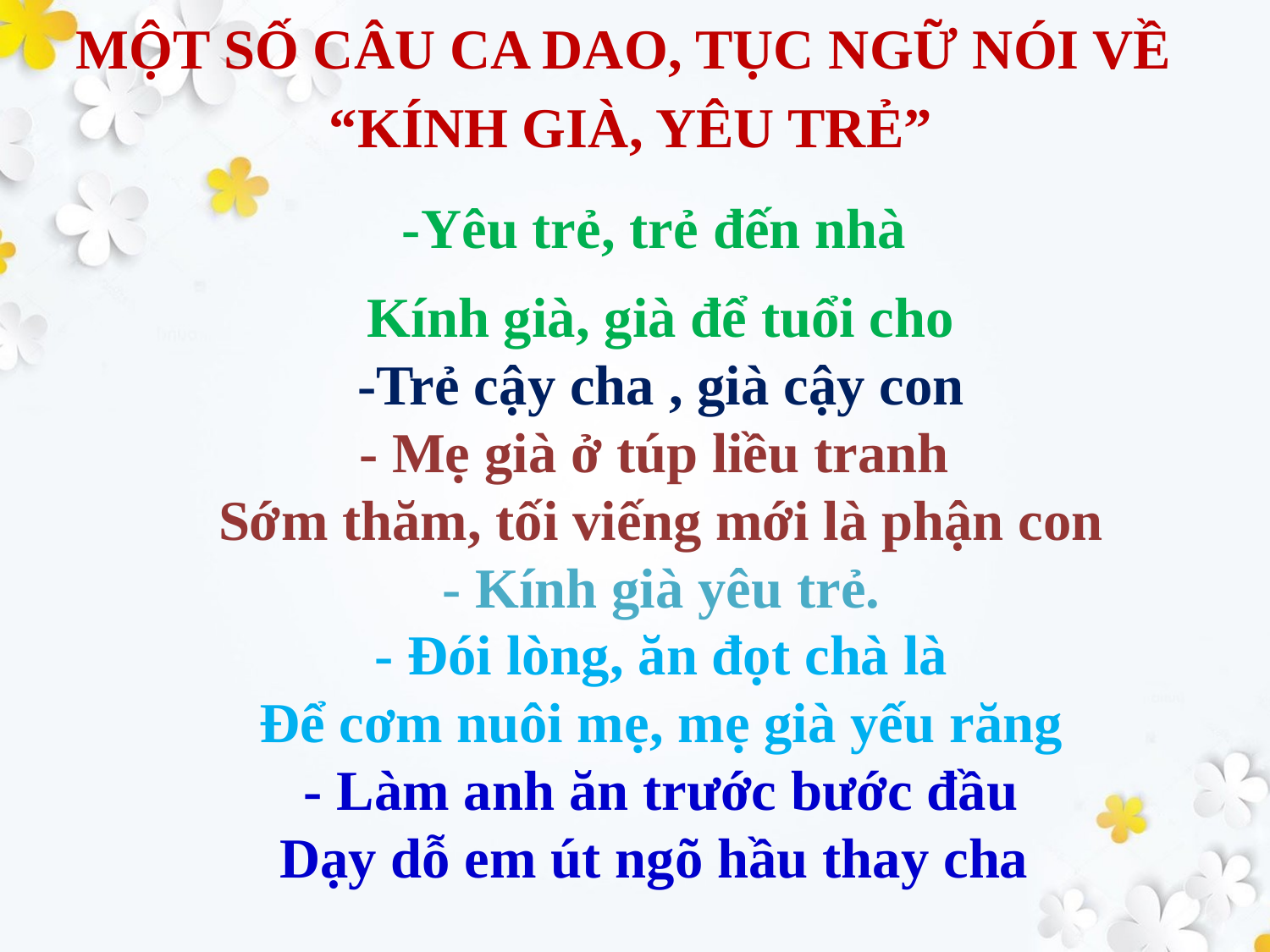

MỘT SỐ CÂU CA DAO, TỤC NGỮ NÓI VỀ
“KÍNH GIÀ, YÊU TRẺ”
-Yêu trẻ, trẻ đến nhà
Kính già, già để tuổi cho
-Trẻ cậy cha , già cậy con
- Mẹ già ở túp liều tranh
Sớm thăm, tối viếng mới là phận con
- Kính già yêu trẻ.
- Ðói lòng, ăn đọt chà là
Ðể cơm nuôi mẹ, mẹ già yếu răng
- Làm anh ăn trước bước đầu
Dạy dỗ em út ngõ hầu thay cha